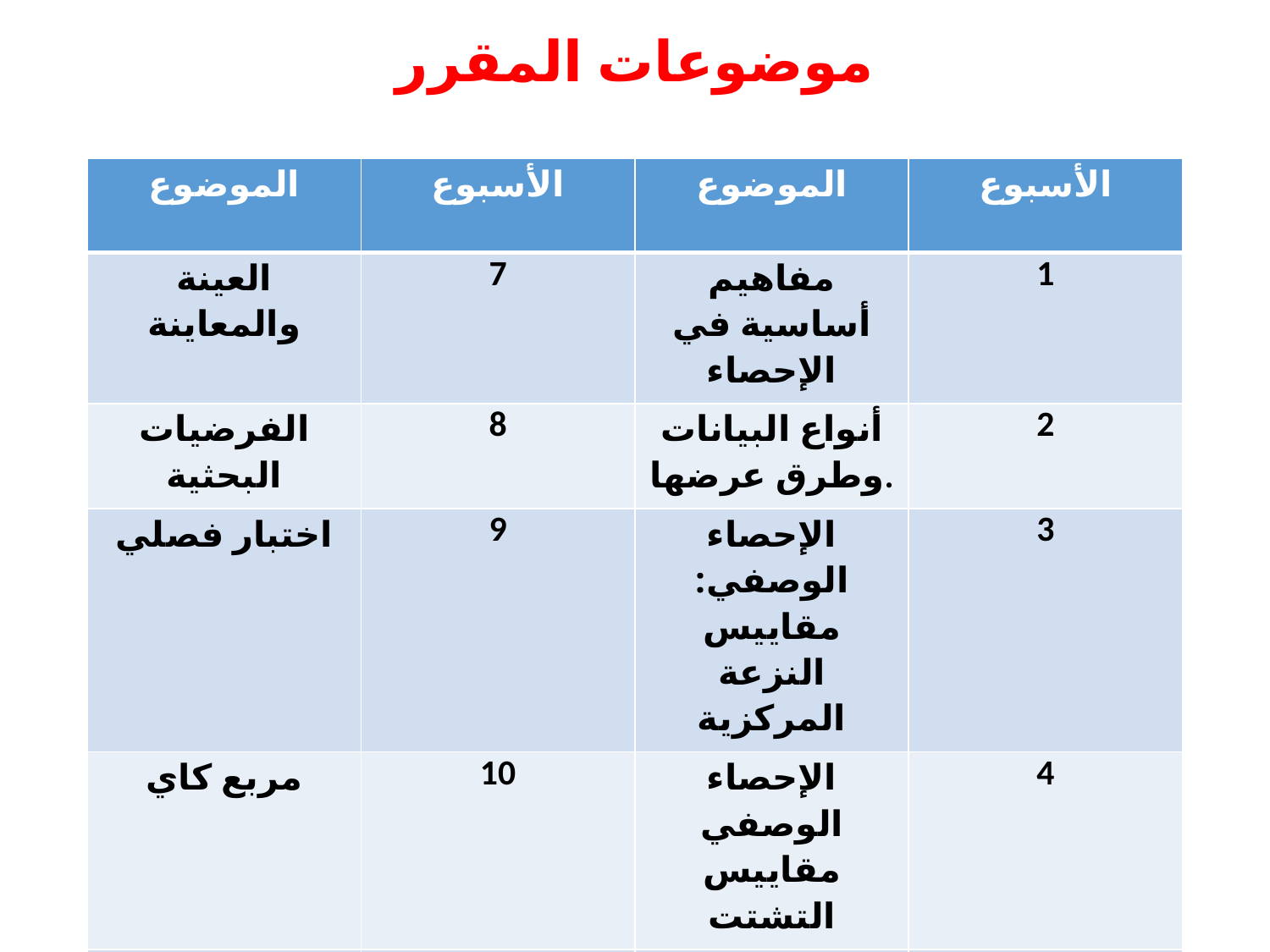

# موضوعات المقرر
| الموضوع | الأسبوع | الموضوع | الأسبوع |
| --- | --- | --- | --- |
| العينة والمعاينة | 7 | مفاهيم أساسية في الإحصاء | 1 |
| الفرضيات البحثية | 8 | أنواع البيانات وطرق عرضها. | 2 |
| اختبار فصلي | 9 | الإحصاء الوصفي: مقاييس النزعة المركزية | 3 |
| مربع كاي | 10 | الإحصاء الوصفي مقاييس التشتت | 4 |
| تحليل التباين | 11 | صلة الجوار | 5 |
| الارتباط والانحدار | 12 | منحنى لورنز | 6 |